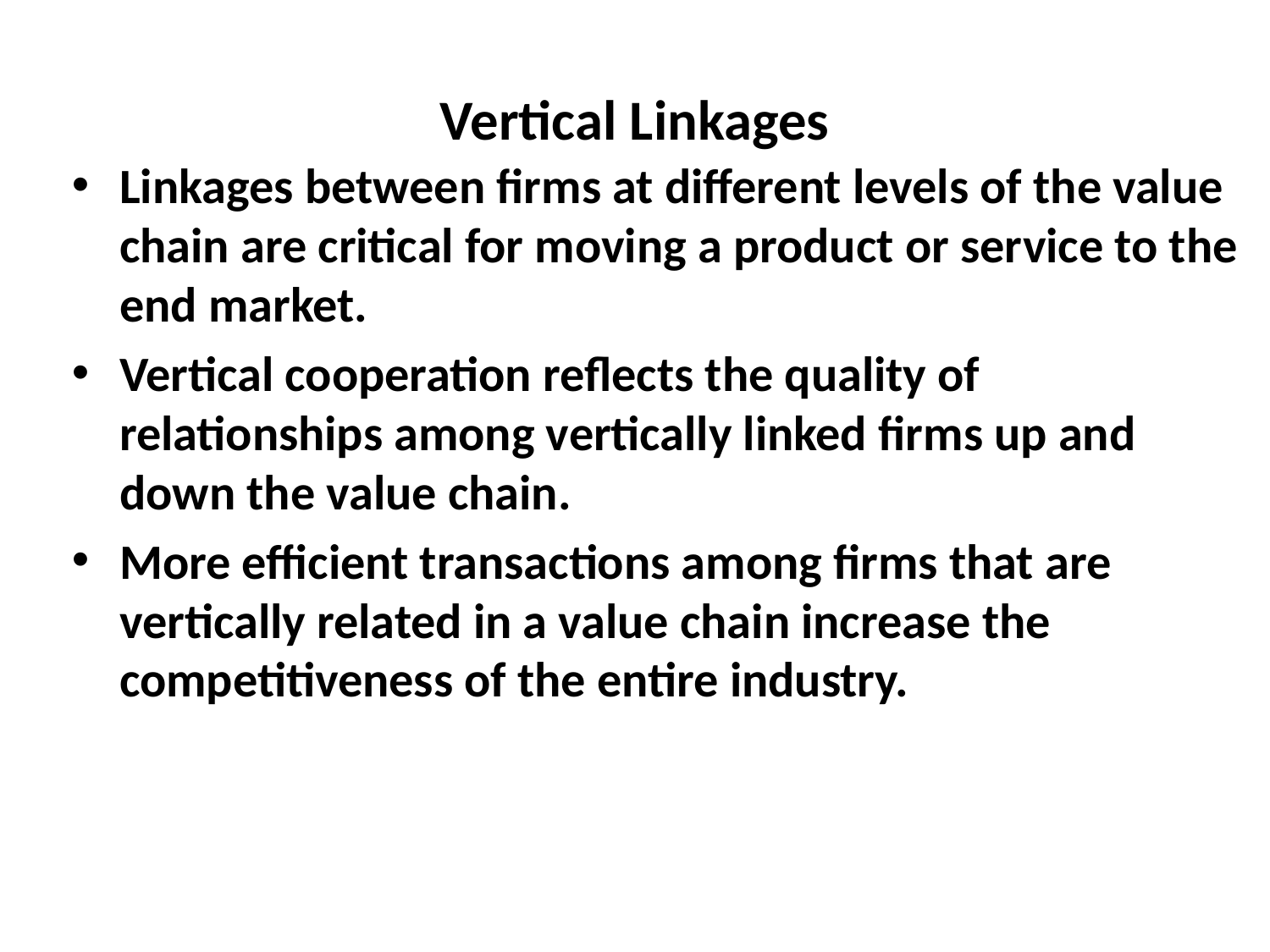

# Vertical Linkages
Linkages between firms at different levels of the value chain are critical for moving a product or service to the end market.
Vertical cooperation reflects the quality of relationships among vertically linked firms up and down the value chain.
More efficient transactions among firms that are vertically related in a value chain increase the competitiveness of the entire industry.